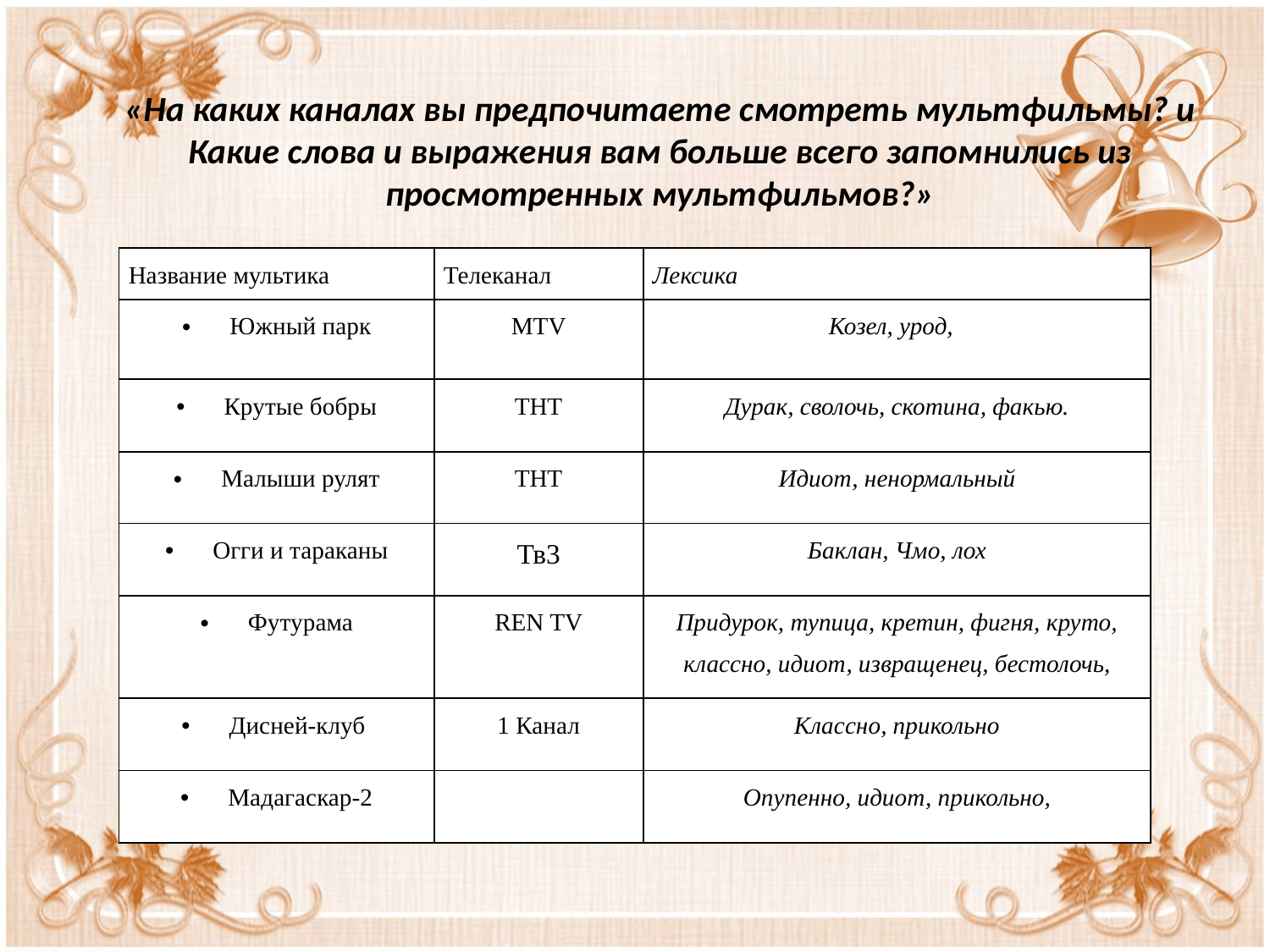

«На каких каналах вы предпочитаете смотреть мультфильмы? и Какие слова и выражения вам больше всего запомнились из просмотренных мультфильмов?»
| Название мультика | Телеканал | Лексика |
| --- | --- | --- |
| Южный парк | MTV | Козел, урод, |
| Крутые бобры | ТНТ | Дурак, сволочь, скотина, факью. |
| Малыши рулят | ТНТ | Идиот, ненормальный |
| Огги и тараканы | Тв3 | Баклан, Чмо, лох |
| Футурама | REN TV | Придурок, тупица, кретин, фигня, круто, классно, идиот, извращенец, бестолочь, |
| Дисней-клуб | 1 Канал | Классно, прикольно |
| Мадагаскар-2 |  | Опупенно, идиот, прикольно, |